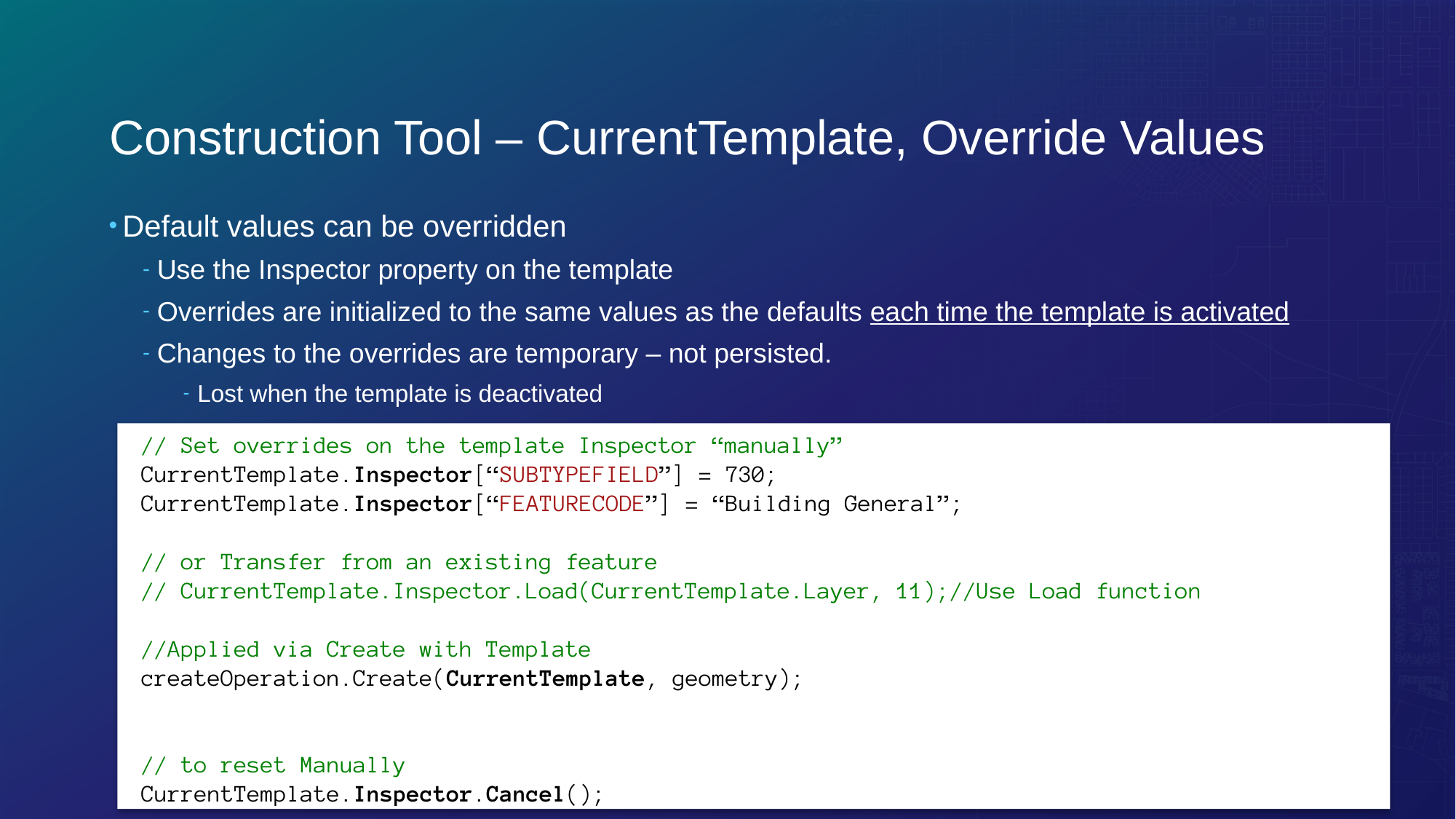

# Construction Tool – CurrentTemplate, Override Values
Default values can be overridden
Use the Inspector property on the template
Overrides are initialized to the same values as the defaults each time the template is activated
Changes to the overrides are temporary – not persisted.
Lost when the template is deactivated

Note: Call Inspector.Cancel() to manually reset overrides back to their original defaults.

 // Set overrides on the template Inspector “manually”
 CurrentTemplate.Inspector[“SUBTYPEFIELD”] = 730;
 CurrentTemplate.Inspector[“FEATURECODE”] = “Building General”;

 // or Transfer from an existing feature
 // CurrentTemplate.Inspector.Load(CurrentTemplate.Layer, 11);//Use Load function

 //Applied via Create with Template
 createOperation.Create(CurrentTemplate, geometry);

 // to reset Manually
 CurrentTemplate.Inspector.Cancel();